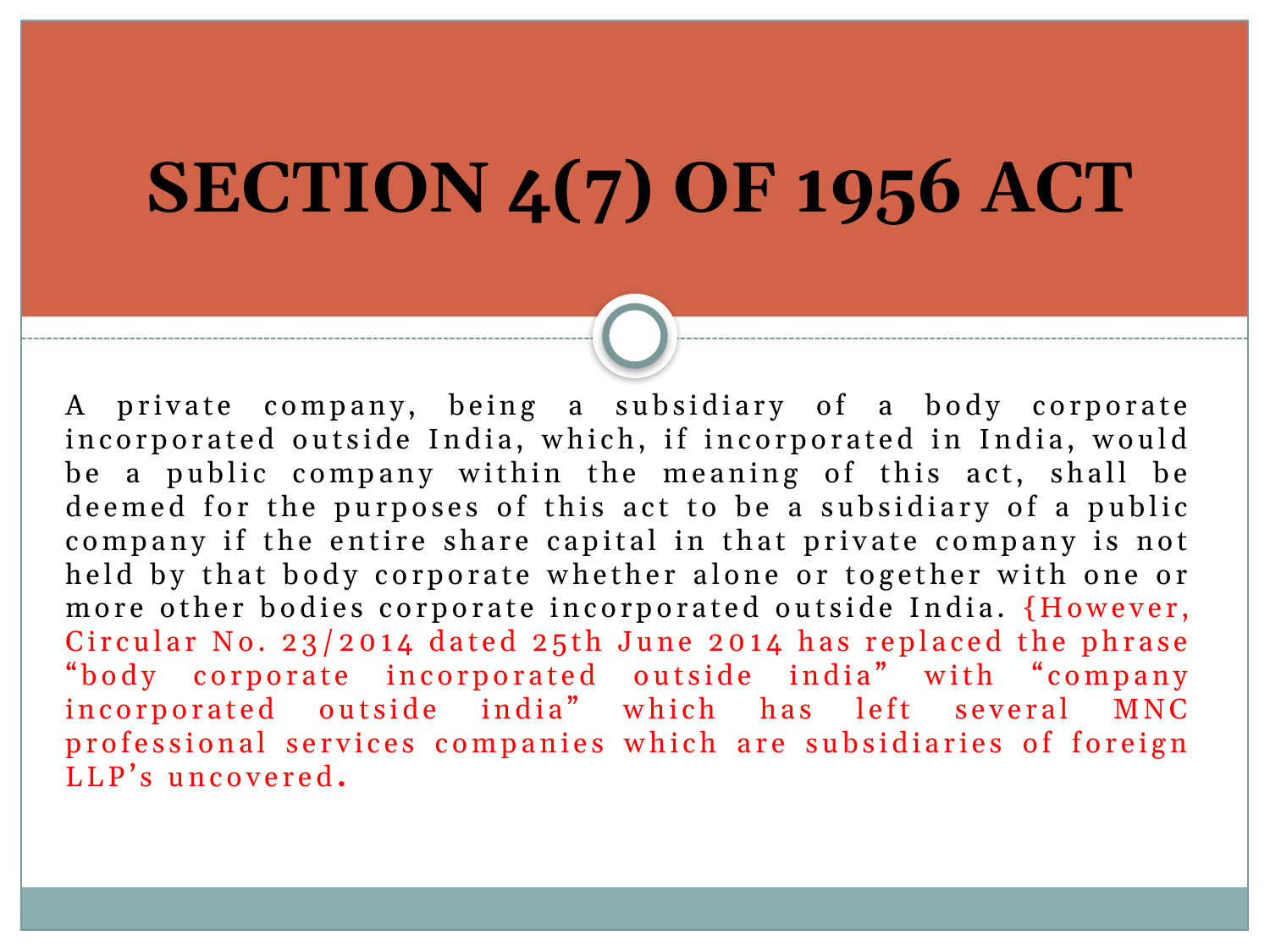

# Section 4(7) of 1956 Act
A private company, being a subsidiary of a body corporate incorporated outside India, which, if incorporated in India, would be a public company within the meaning of this act, shall be deemed for the purposes of this act to be a subsidiary of a public company if the entire share capital in that private company is not held by that body corporate whether alone or together with one or more other bodies corporate incorporated outside India. {However, Circular No. 23/2014 dated 25th June 2014 has replaced the phrase “body corporate incorporated outside india” with “company incorporated outside india” which has left several MNC professional services companies which are subsidiaries of foreign LLP’s uncovered.